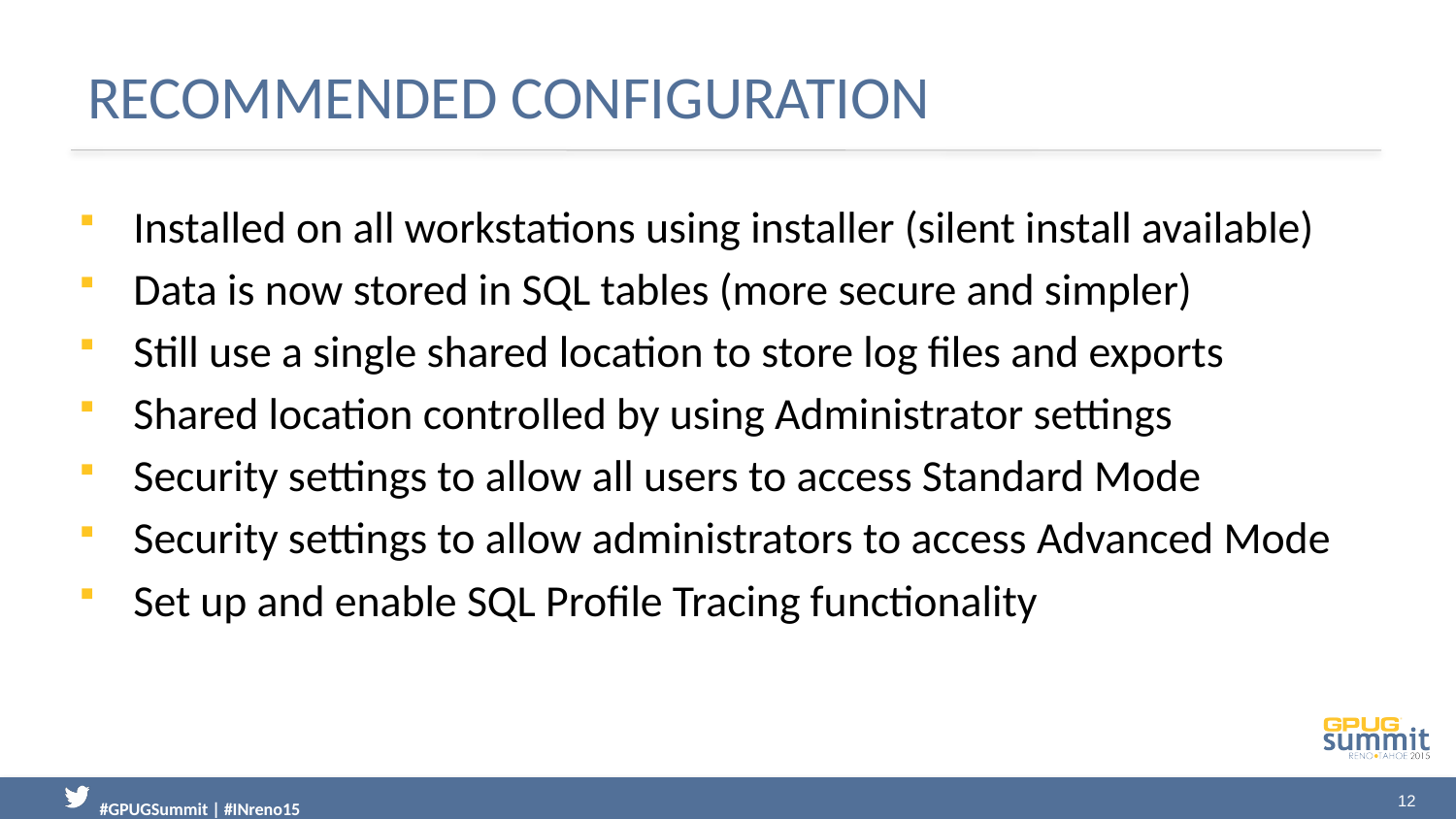

# Recommended Configuration
Installed on all workstations using installer (silent install available)
Data is now stored in SQL tables (more secure and simpler)
Still use a single shared location to store log files and exports
Shared location controlled by using Administrator settings
Security settings to allow all users to access Standard Mode
Security settings to allow administrators to access Advanced Mode
Set up and enable SQL Profile Tracing functionality

12